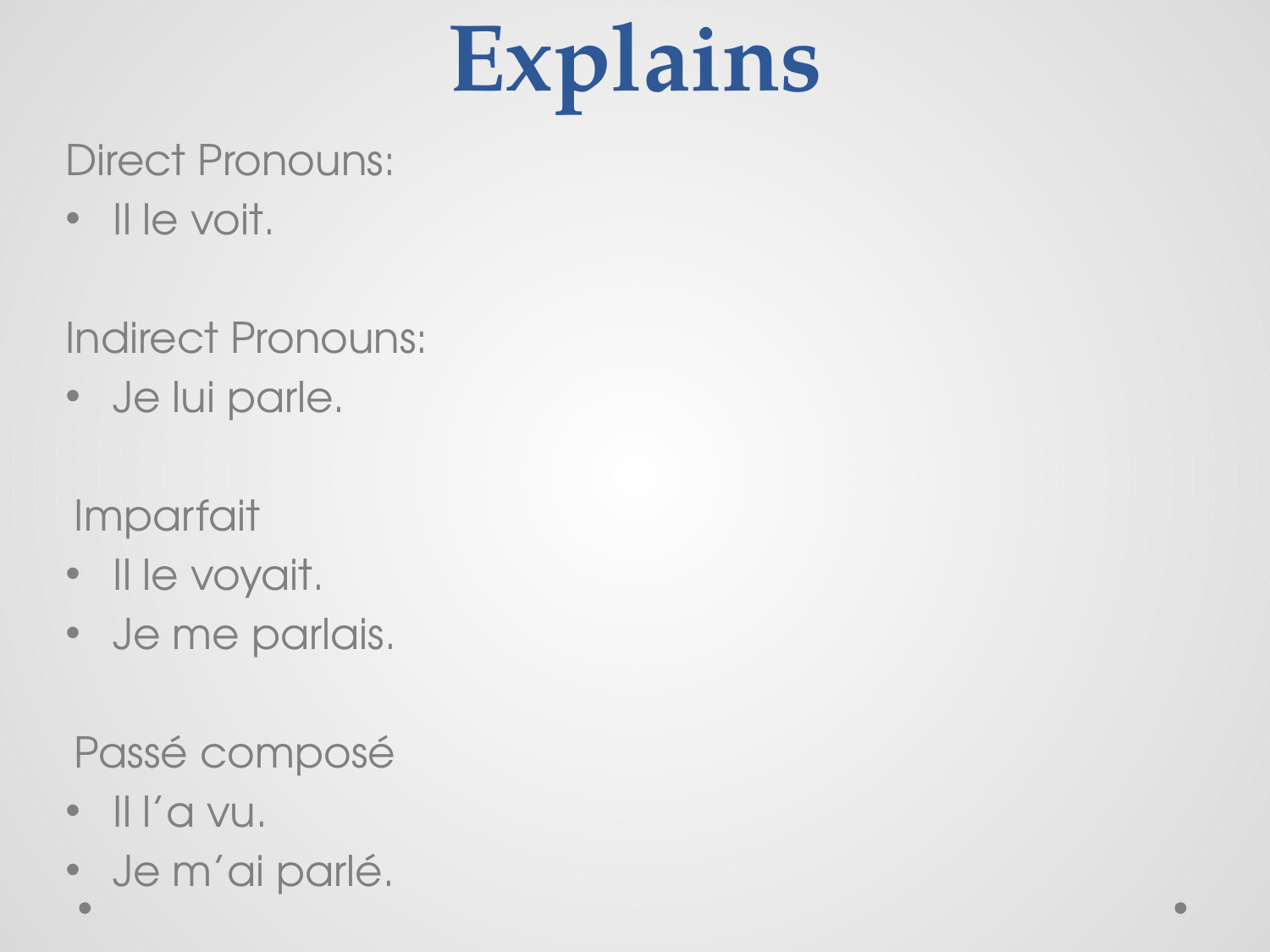

# Explains
Direct Pronouns:
Il le voit.

Indirect Pronouns:
Je lui parle.

Imparfait
Il le voyait.
Je me parlais.

Passé composé
Il l’a vu.
Je m’ai parlé.